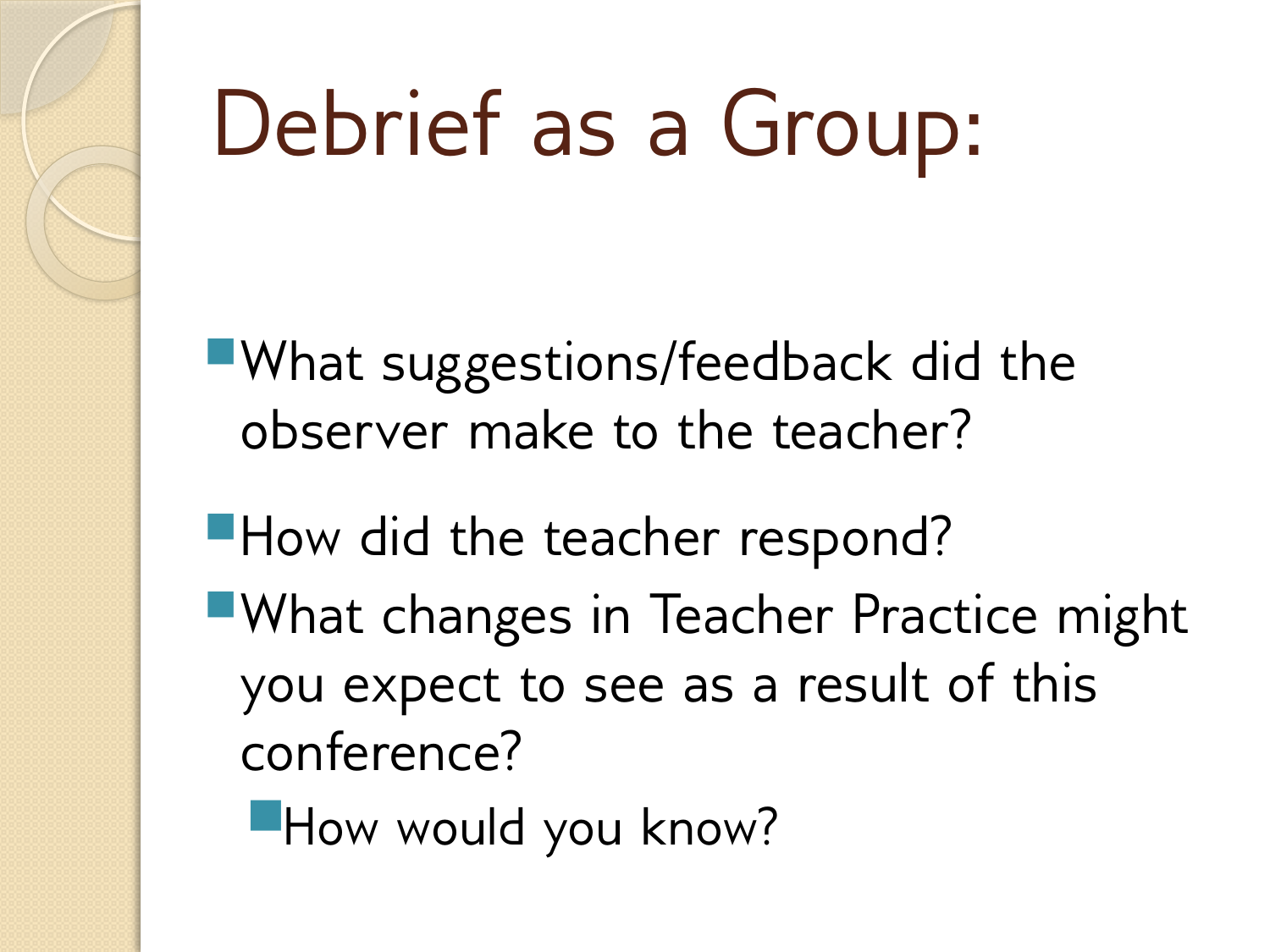

# Debrief as a Group:
What suggestions/feedback did the observer make to the teacher?

How did the teacher respond?
What changes in Teacher Practice might you expect to see as a result of this conference?
How would you know?